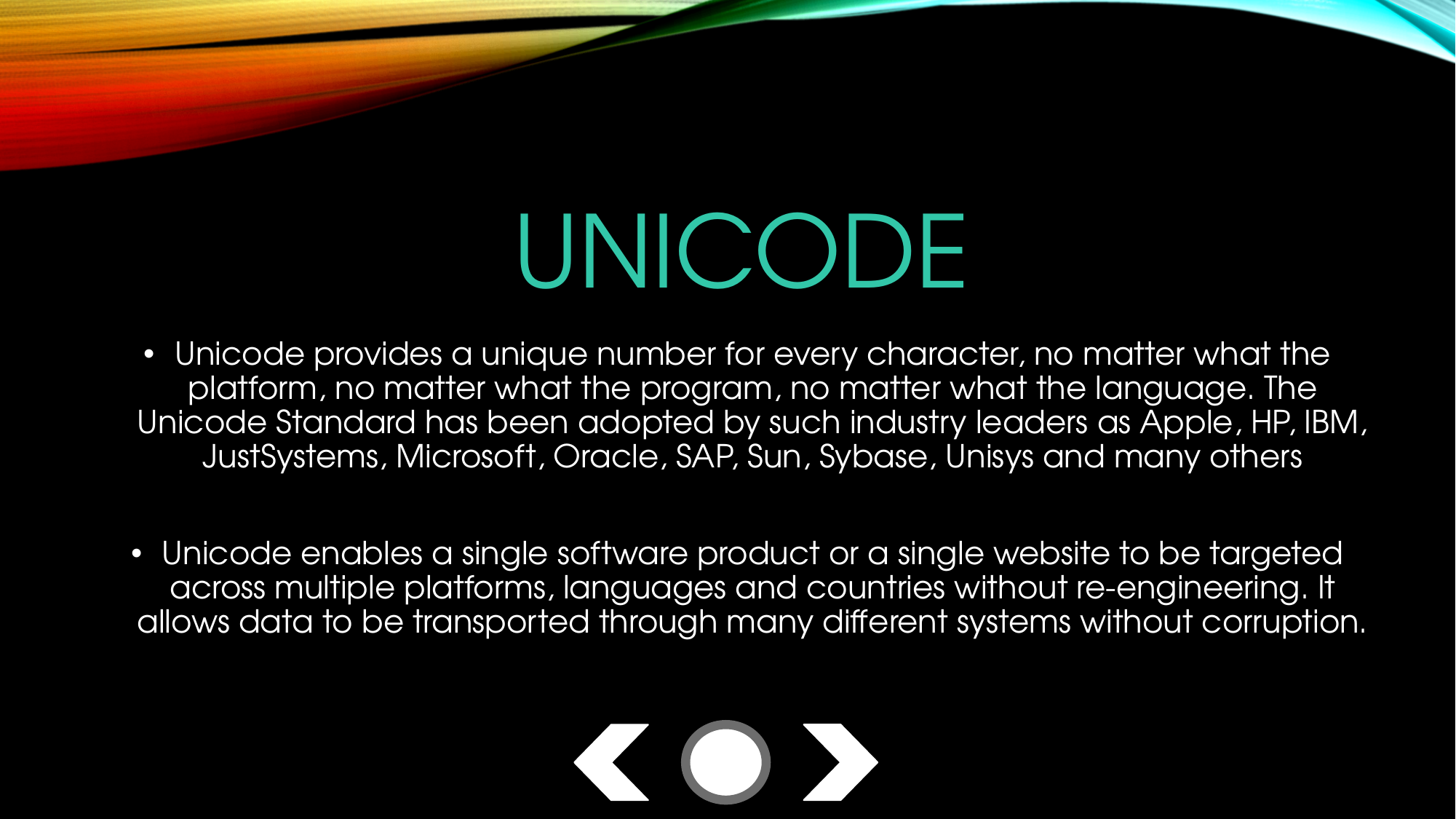

# UNICODE
Unicode provides a unique number for every character, no matter what the platform, no matter what the program, no matter what the language. The Unicode Standard has been adopted by such industry leaders as Apple, HP, IBM, JustSystems, Microsoft, Oracle, SAP, Sun, Sybase, Unisys and many others

Unicode enables a single software product or a single website to be targeted across multiple platforms, languages and countries without re-engineering. It allows data to be transported through many different systems without corruption.